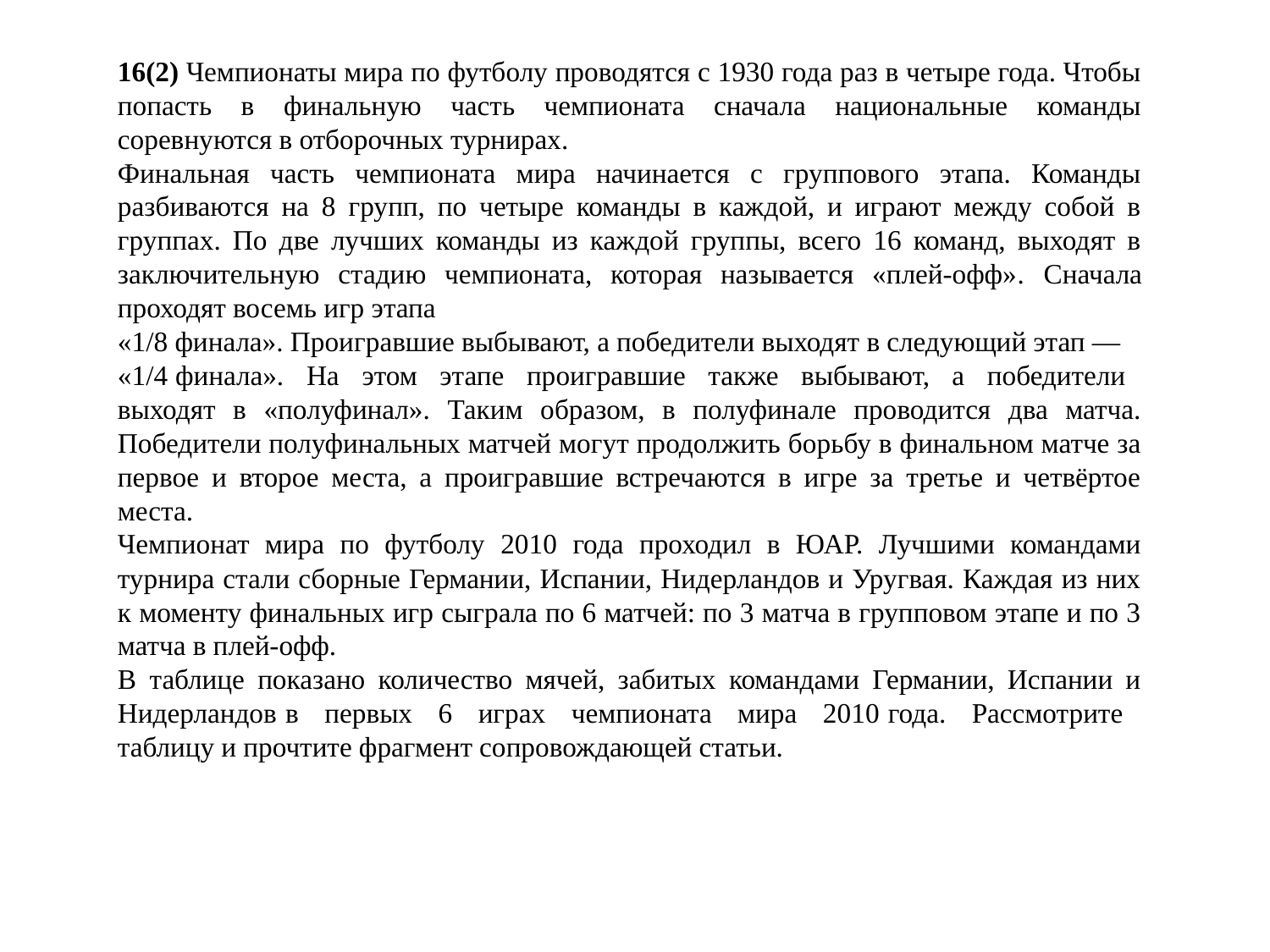

16(2) Чемпионаты мира по футболу проводятся с 1930 года раз в четыре года. Чтобы попасть в финальную часть чемпионата сначала национальные команды соревнуются в отборочных турнирах.
Финальная часть чемпионата мира начинается с группового этапа. Команды разбиваются на 8 групп, по четыре команды в каждой, и играют между собой в группах. По две лучших команды из каждой группы, всего 16 команд, выходят в заключительную стадию чемпионата, которая называется «плей-офф». Сначала проходят восемь игр этапа
«1/8 финала». Проигравшие выбывают, а победители выходят в следующий этап —
«1/4 финала».   На   этом   этапе   проигравшие   также   выбывают,   а   победители   выходят в «полуфинал». Таким образом, в полуфинале проводится два матча. Победители полуфинальных матчей могут продолжить борьбу в финальном матче за первое и второе места, а проигравшие встречаются в игре за третье и четвёртое места.
Чемпионат мира по футболу 2010 года проходил в ЮАР. Лучшими командами турнира стали сборные Германии, Испании, Нидерландов и Уругвая. Каждая из них к моменту финальных игр сыграла по 6 матчей: по 3 матча в групповом этапе и по 3 матча в плей-офф.
В таблице показано количество мячей, забитых командами Германии, Испании и Нидерландов в   первых   6   играх   чемпионата   мира   2010 года.   Рассмотрите   таблицу и прочтите фрагмент сопровождающей статьи.